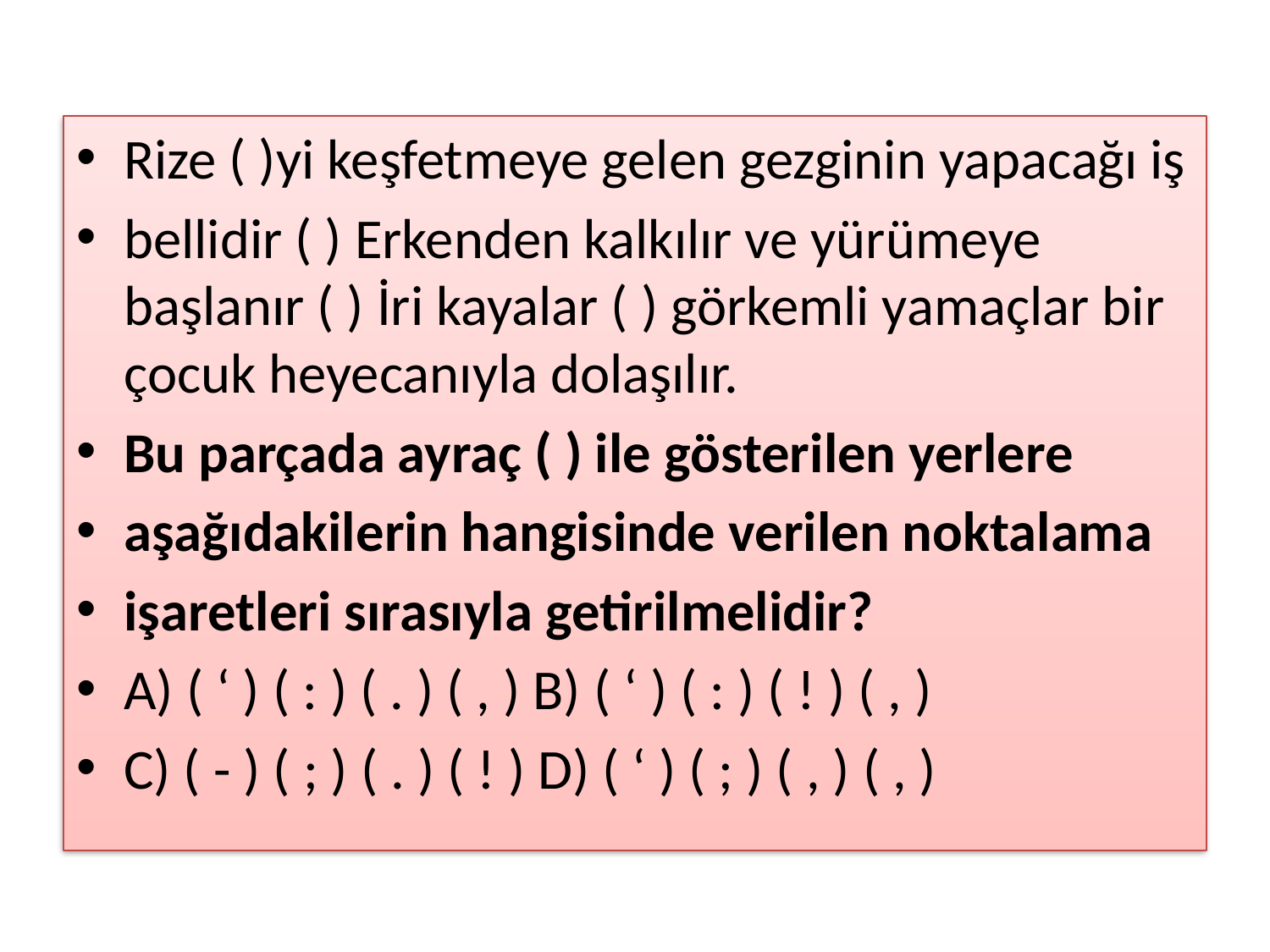

#
Rize ( )yi keşfetmeye gelen gezginin yapacağı iş
bellidir ( ) Erkenden kalkılır ve yürümeye başlanır ( ) İri kayalar ( ) görkemli yamaçlar bir çocuk heyecanıyla dolaşılır.
Bu parçada ayraç ( ) ile gösterilen yerlere
aşağıdakilerin hangisinde verilen noktalama
işaretleri sırasıyla getirilmelidir?
A) ( ‘ ) ( : ) ( . ) ( , ) B) ( ‘ ) ( : ) ( ! ) ( , )
C) ( - ) ( ; ) ( . ) ( ! ) D) ( ‘ ) ( ; ) ( , ) ( , )